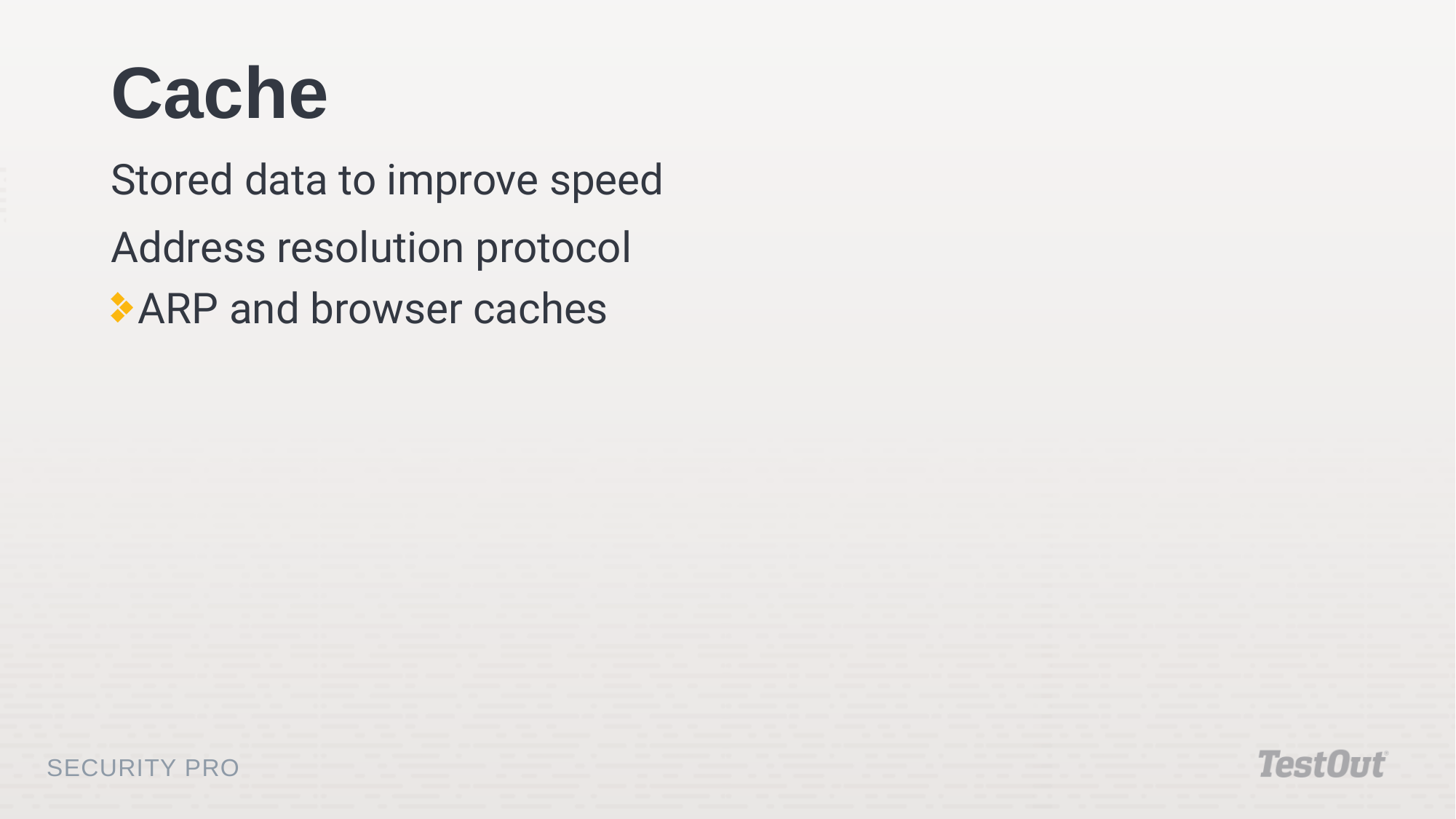

# Cache
Stored data to improve speed
Address resolution protocol
ARP and browser caches
Security Pro